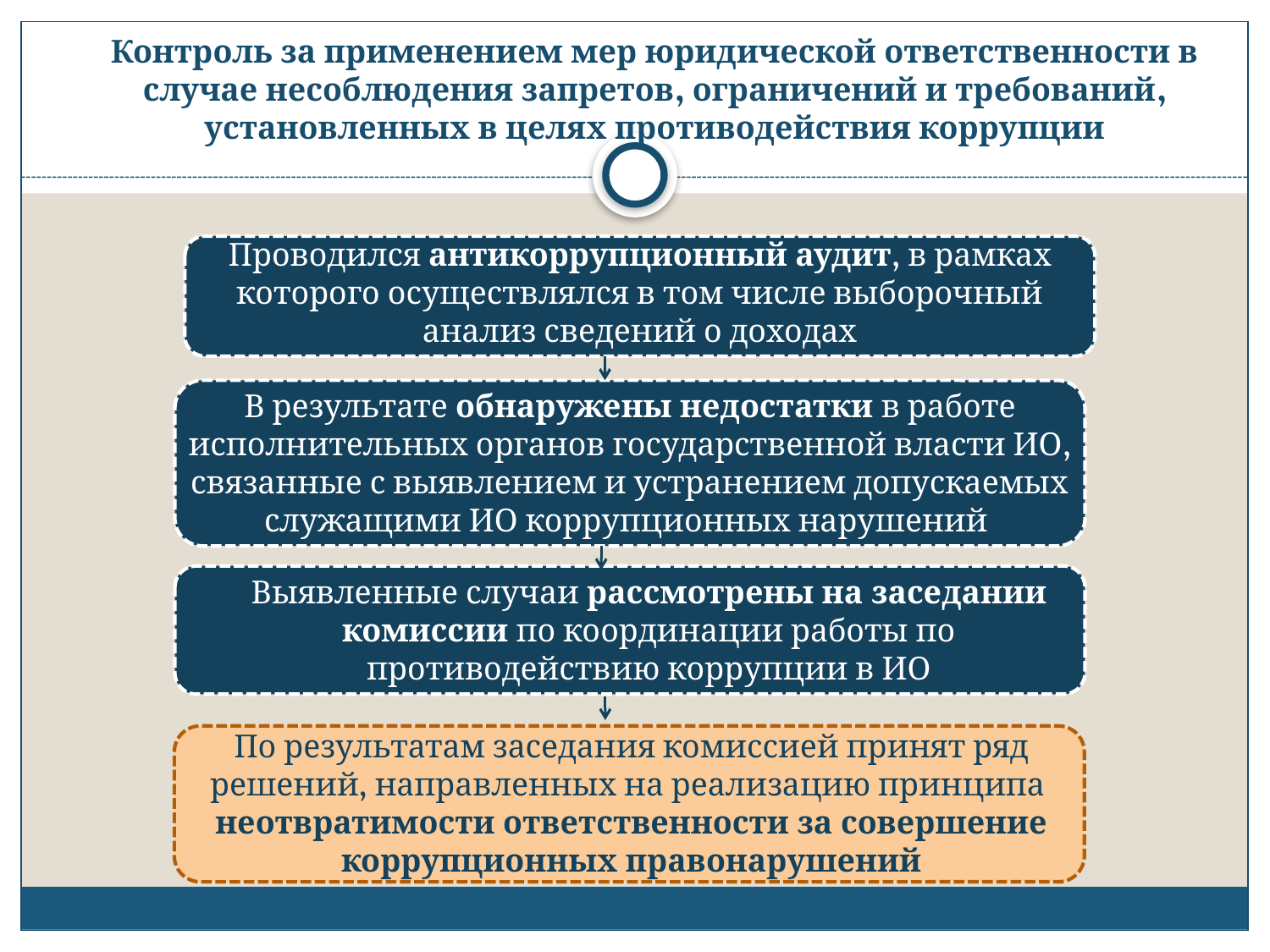

# Контроль за применением мер юридической ответственности в случае несоблюдения запретов, ограничений и требований, установленных в целях противодействия коррупции
Проводился антикоррупционный аудит, в рамках которого осуществлялся в том числе выборочный анализ сведений о доходах

В результате обнаружены недостатки в работе исполнительных органов государственной власти ИО, связанные с выявлением и устранением допускаемых служащими ИО коррупционных нарушений

Выявленные случаи рассмотрены на заседании комиссии по координации работы по противодействию коррупции в ИО
По результатам заседания комиссией принят ряд решений, направленных на реализацию принципа
неотвратимости ответственности за совершение коррупционных правонарушений